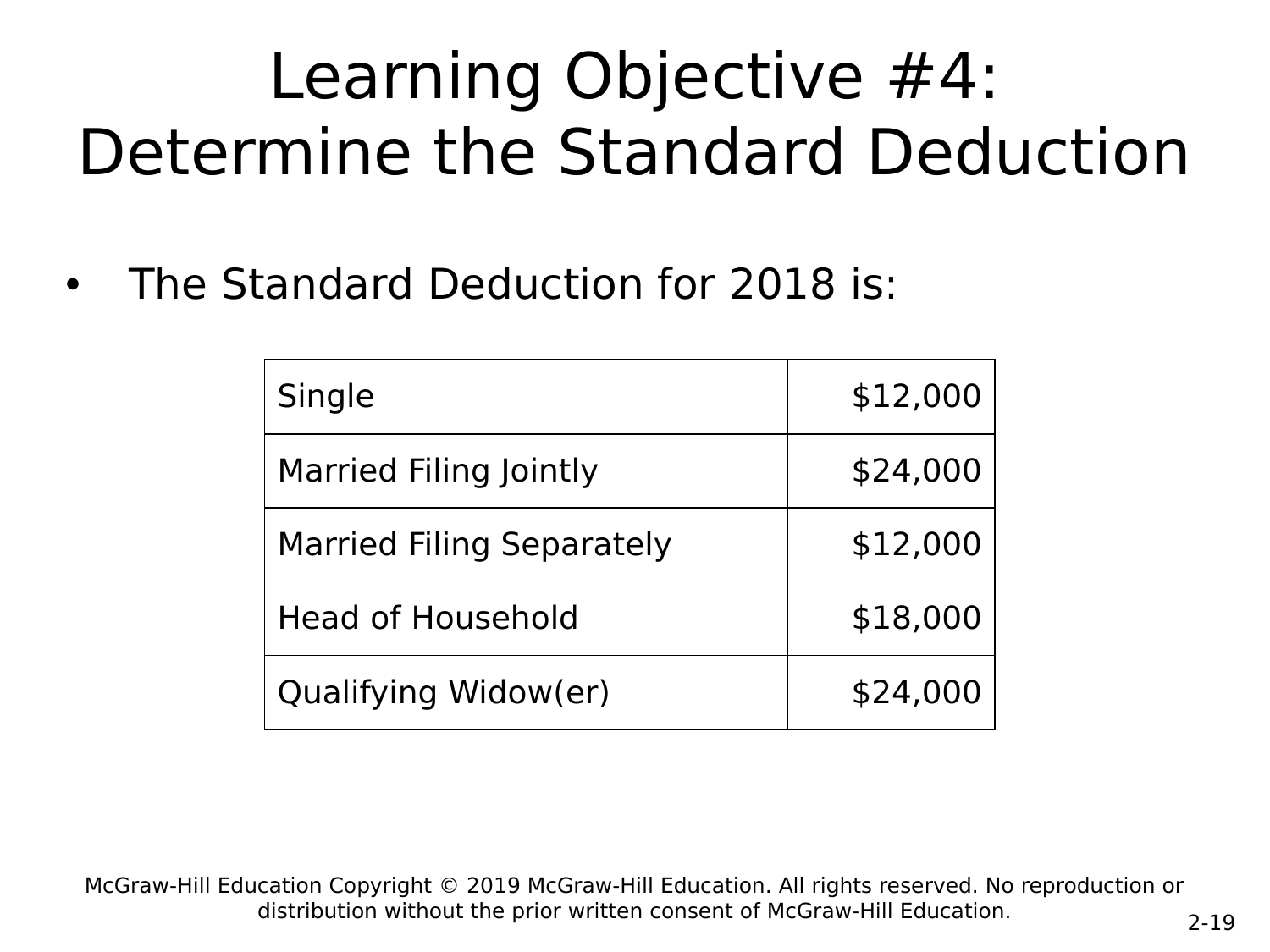

# Learning Objective #4: Determine the Standard Deduction
The Standard Deduction for 2018 is:
| Single | $12,000 |
| --- | --- |
| Married Filing Jointly | $24,000 |
| Married Filing Separately | $12,000 |
| Head of Household | $18,000 |
| Qualifying Widow(er) | $24,000 |
McGraw-Hill Education Copyright © 2019 McGraw-Hill Education. All rights reserved. No reproduction or distribution without the prior written consent of McGraw-Hill Education.
2-19